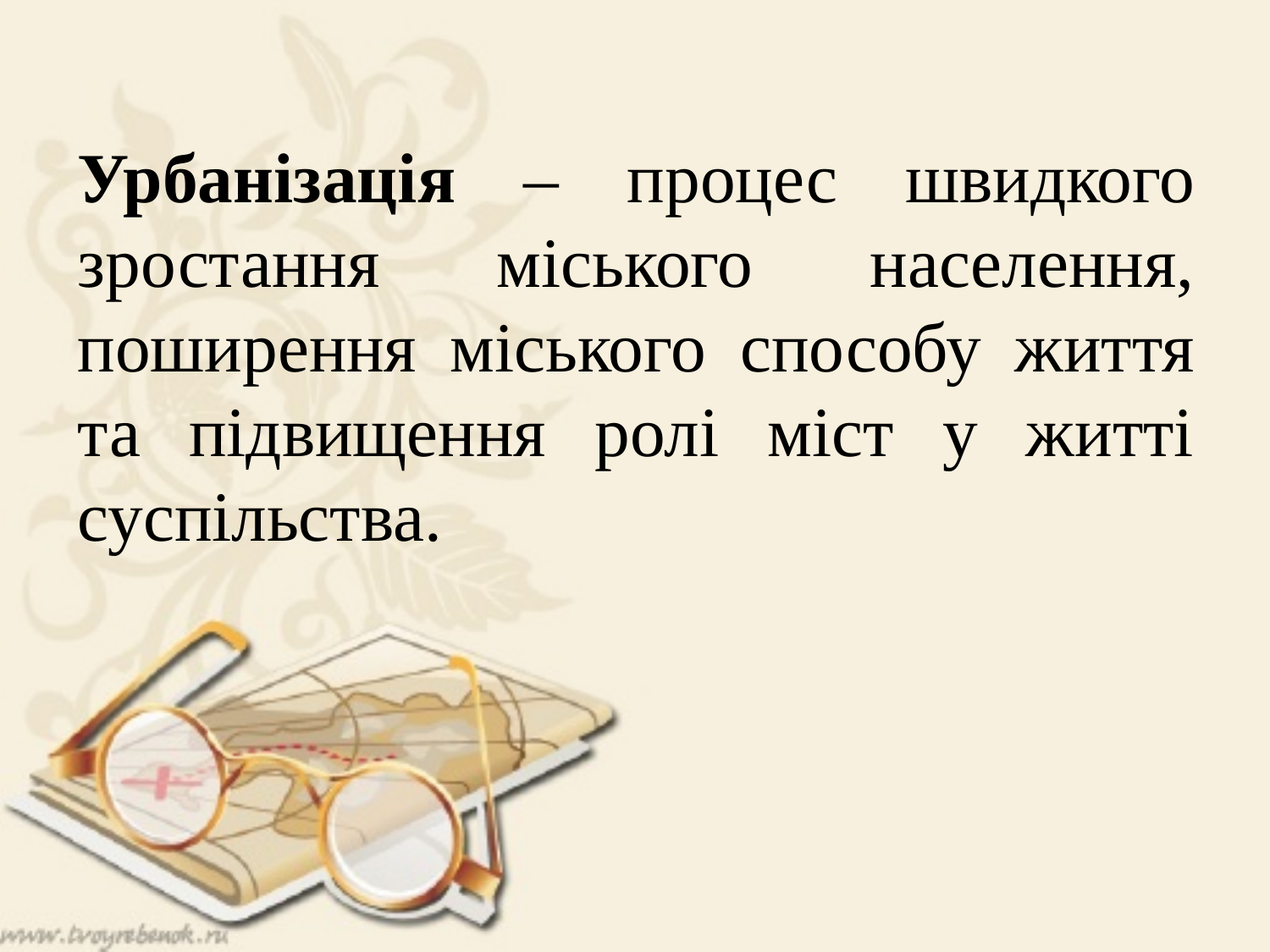

Урбанізація – процес швидкого зростання міського населення, поширення міського способу життя та підвищення ролі міст у житті суспільства.